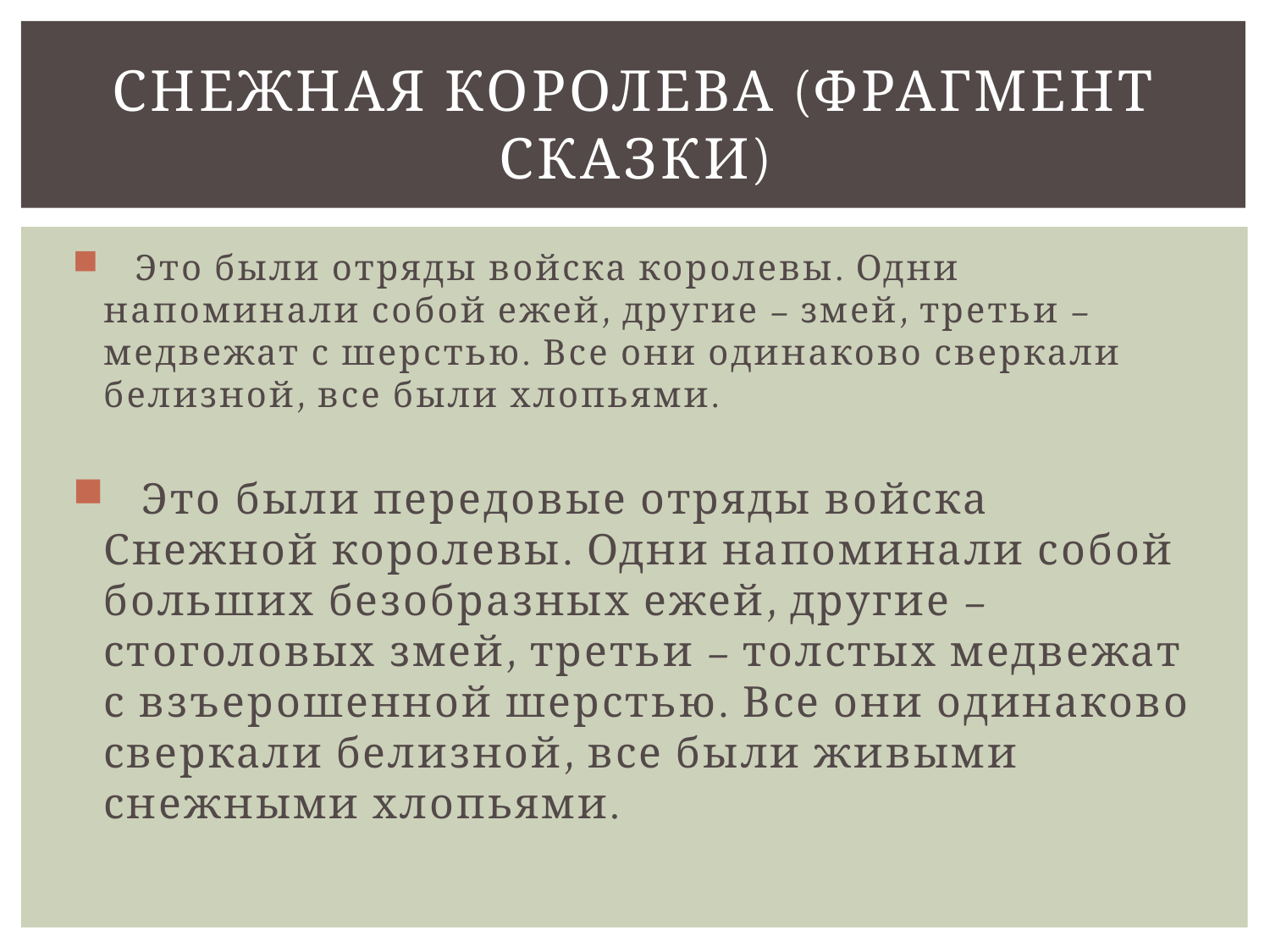

# Снежная королева (фрагмент сказки)
   Это были отряды войска королевы. Одни напоминали собой ежей, другие – змей, третьи – медвежат с шерстью. Все они одинаково сверкали белизной, все были хлопьями.

   Это были передовые отряды войска Снежной королевы. Одни напоминали собой больших безобразных ежей, другие – стоголовых змей, третьи – толстых медвежат с взъерошенной шерстью. Все они одинаково сверкали белизной, все были живыми снежными хлопьями.